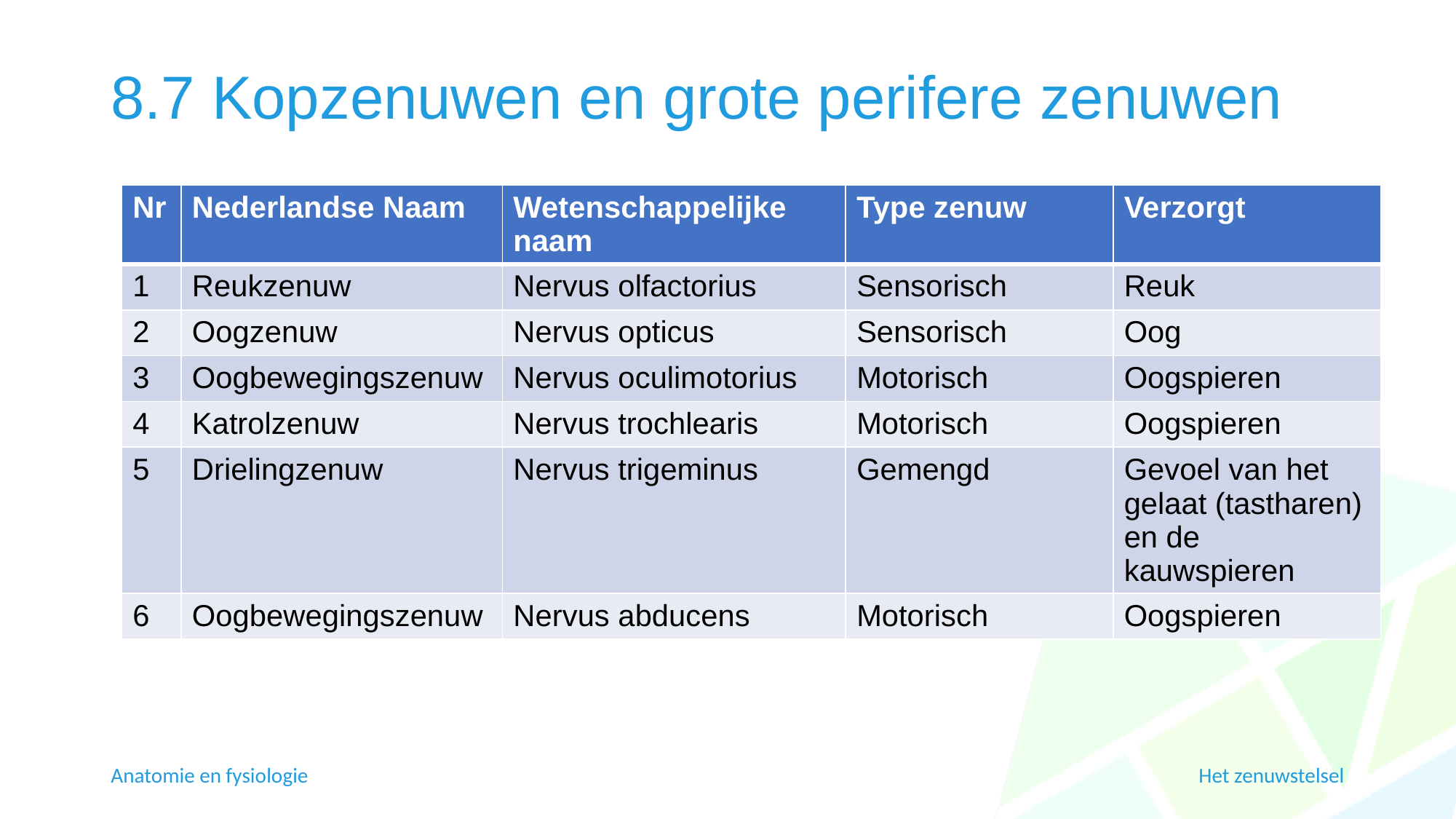

# 8.7 Kopzenuwen en grote perifere zenuwen
| Nr | Nederlandse Naam | Wetenschappelijke naam | Type zenuw | Verzorgt |
| --- | --- | --- | --- | --- |
| 1 | Reukzenuw | Nervus olfactorius | Sensorisch | Reuk |
| 2 | Oogzenuw | Nervus opticus | Sensorisch | Oog |
| 3 | Oogbewegingszenuw | Nervus oculimotorius | Motorisch | Oogspieren |
| 4 | Katrolzenuw | Nervus trochlearis | Motorisch | Oogspieren |
| 5 | Drielingzenuw | Nervus trigeminus | Gemengd | Gevoel van het gelaat (tastharen) en de kauwspieren |
| 6 | Oogbewegingszenuw | Nervus abducens | Motorisch | Oogspieren |
Anatomie en fysiologie
Het zenuwstelsel